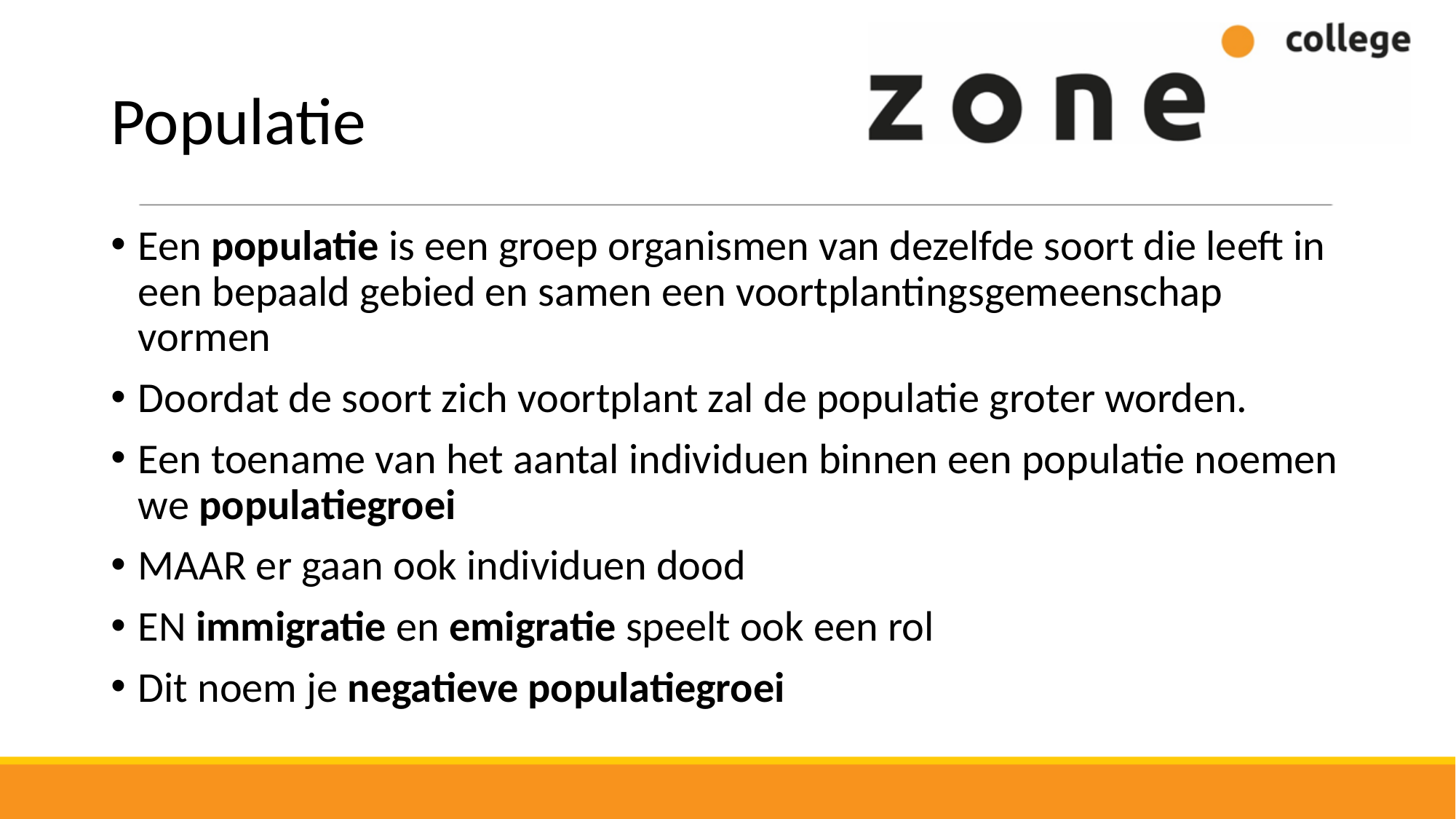

# Populatie
Een populatie is een groep organismen van dezelfde soort die leeft in een bepaald gebied en samen een voortplantingsgemeenschap vormen
Doordat de soort zich voortplant zal de populatie groter worden.
Een toename van het aantal individuen binnen een populatie noemen we populatiegroei
MAAR er gaan ook individuen dood
EN immigratie en emigratie speelt ook een rol
Dit noem je negatieve populatiegroei